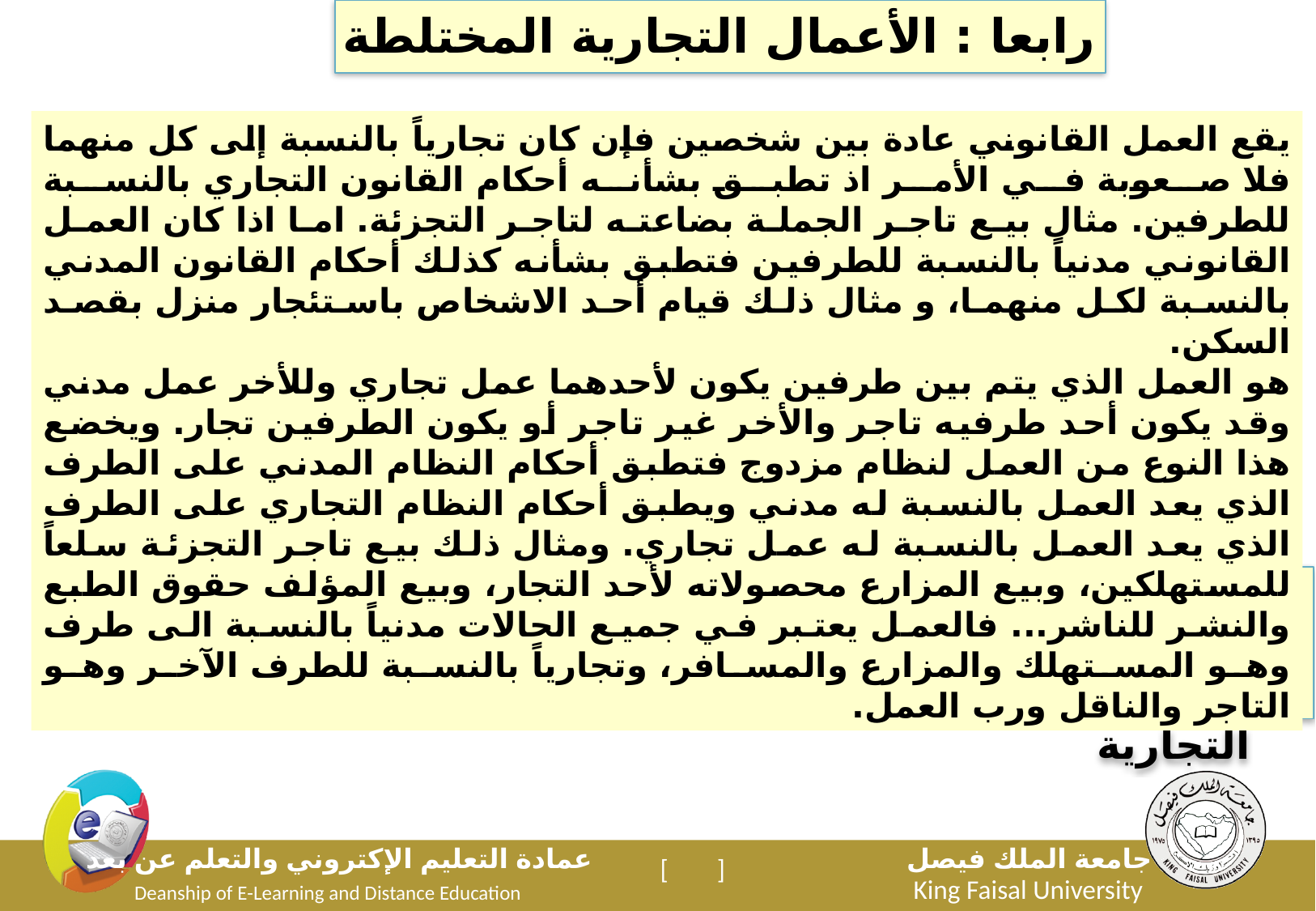

رابعا : الأعمال التجارية المختلطة
يقع العمل القانوني عادة بين شخصين فإن كان تجارياً بالنسبة إلى كل منهما فلا صعوبة في الأمر اذ تطبق بشأنه أحكام القانون التجاري بالنسبة للطرفين. مثال بيع تاجر الجملة بضاعته لتاجر التجزئة. اما اذا كان العمل القانوني مدنياً بالنسبة للطرفين فتطبق بشأنه كذلك أحكام القانون المدني بالنسبة لكل منهما، و مثال ذلك قيام أحد الاشخاص باستئجار منزل بقصد السكن.
هو العمل الذي يتم بين طرفين يكون لأحدهما عمل تجاري وللأخر عمل مدني وقد يكون أحد طرفيه تاجر والأخر غير تاجر أو يكون الطرفين تجار. ويخضع هذا النوع من العمل لنظام مزدوج فتطبق أحكام النظام المدني على الطرف الذي يعد العمل بالنسبة له مدني ويطبق أحكام النظام التجاري على الطرف الذي يعد العمل بالنسبة له عمل تجاري. ومثال ذلك بيع تاجر التجزئة سلعاً للمستهلكين، وبيع المزارع محصولاته لأحد التجار، وبيع المؤلف حقوق الطبع والنشر للناشر... فالعمل يعتبر في جميع الحالات مدنياً بالنسبة الى طرف وهو المستهلك والمزارع والمسافر، وتجارياً بالنسبة للطرف الآخر وهو التاجر والناقل ورب العمل.
العمل التجاري المختلط إذن هو العمل الذي يعتبر تجاريا بالنسبة لطرف ومدنيا بالنسبة للطرف الآخر
لا تشكل الأعمال التجارية المختلطة نوعا مستقلا من الأعمال التجارية